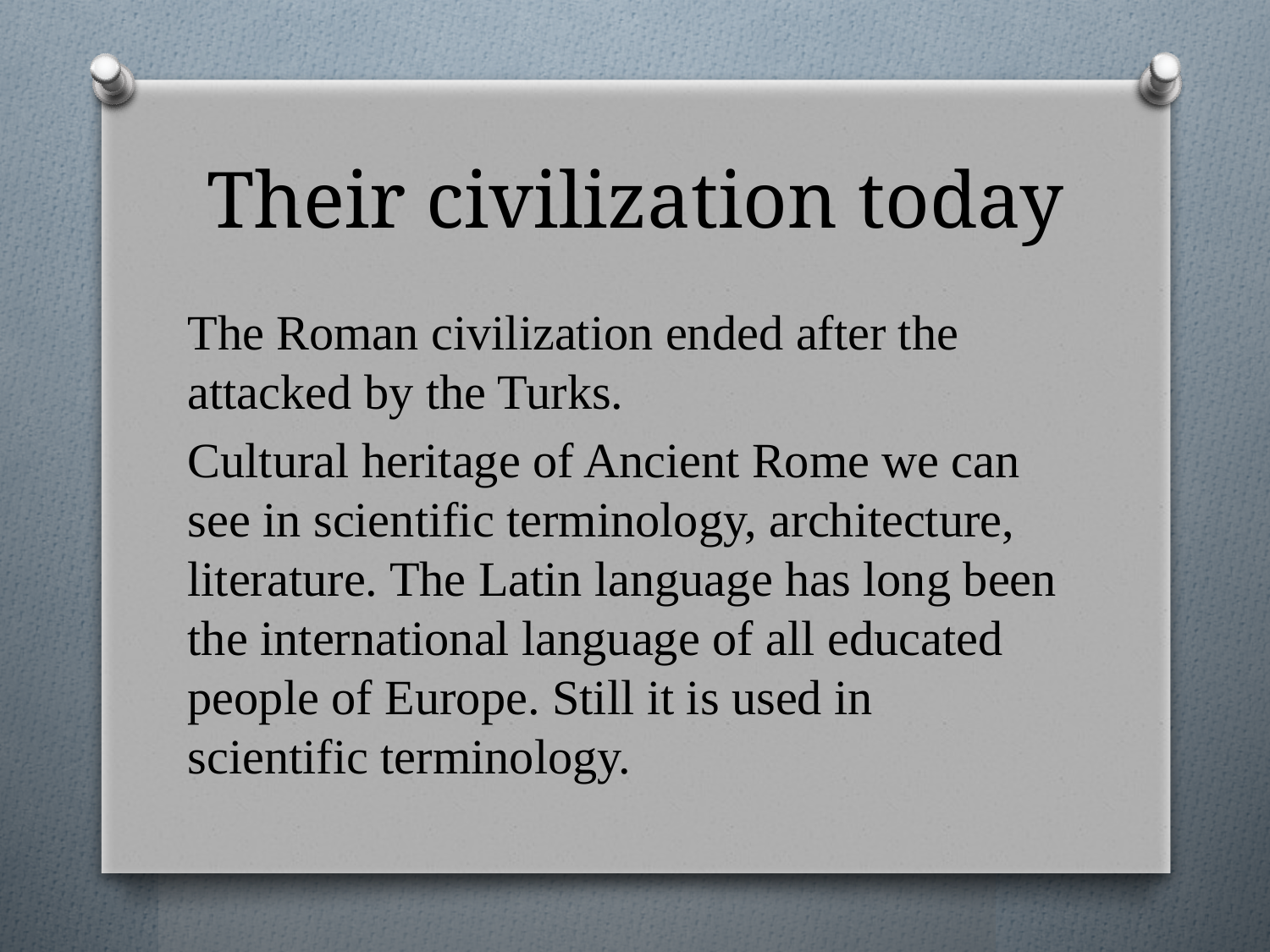

# Their civilization today
The Roman civilization ended after the attacked by the Turks.
Cultural heritage of Ancient Rome we can see in scientific terminology, architecture, literature. The Latin language has long been the international language of all educated people of Europe. Still it is used in scientific terminology.